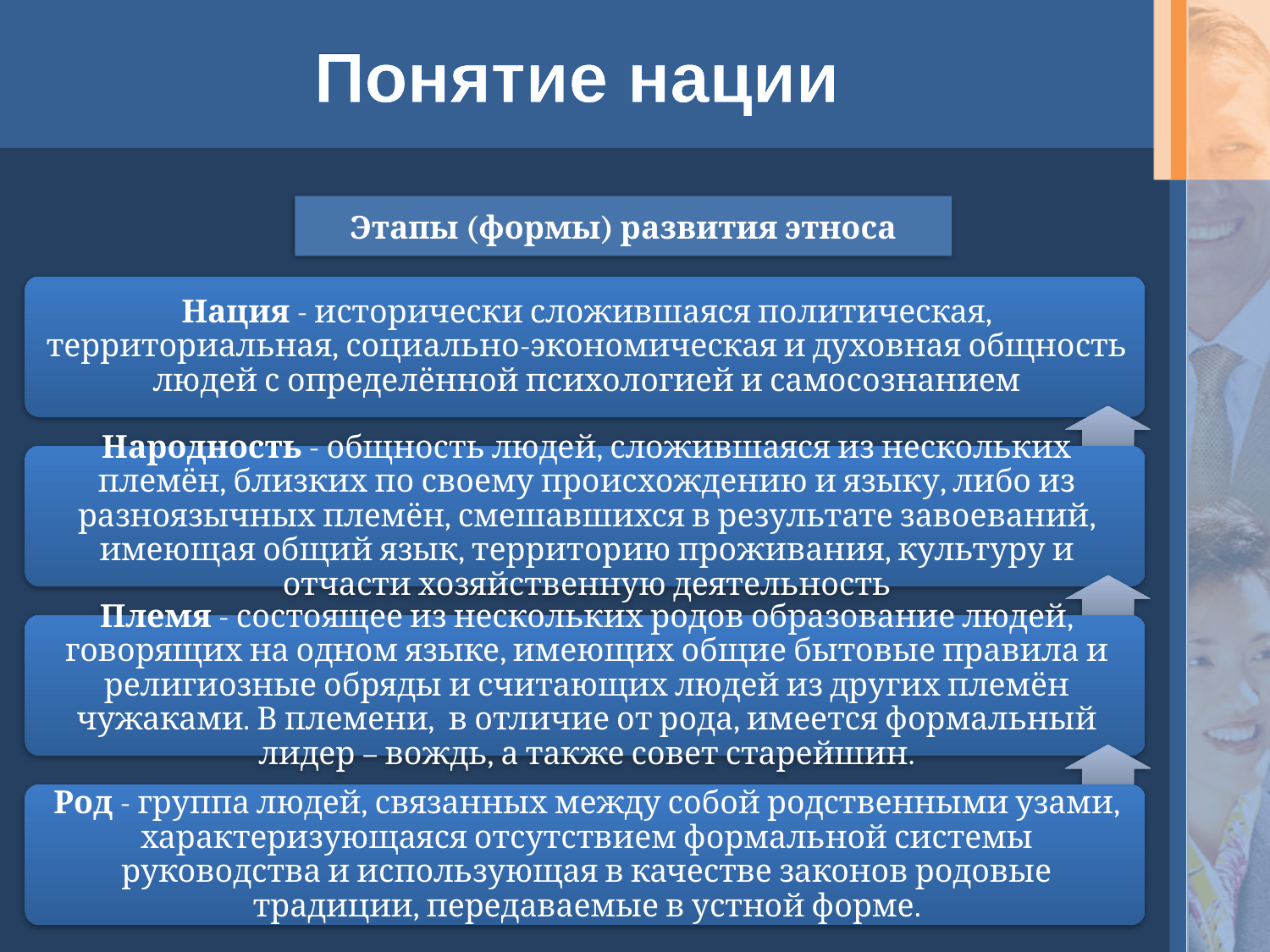

# Понятие нации
Этапы (формы) развития этноса
Нация - исторически сложившаяся политическая, территориальная, социально-экономическая и духовная общность людей с определённой психологией и самосознанием

Народность - общность людей, сложившаяся из нескольких племён, близких по своему происхождению и языку, либо из разноязычных племён, смешавшихся в результате завоеваний, имеющая общий язык, территорию проживания, культуру и отчасти хозяйственную деятельность

Племя - состоящее из нескольких родов образование людей, говорящих на одном языке, имеющих общие бытовые правила и религиозные обряды и считающих людей из других племён чужаками. В племени,  в отличие от рода, имеется формальный лидер – вождь, а также совет старейшин.

Род - группа людей, связанных между собой родственными узами, характеризующаяся отсутствием формальной системы руководства и использующая в качестве законов родовые традиции, передаваемые в устной форме.